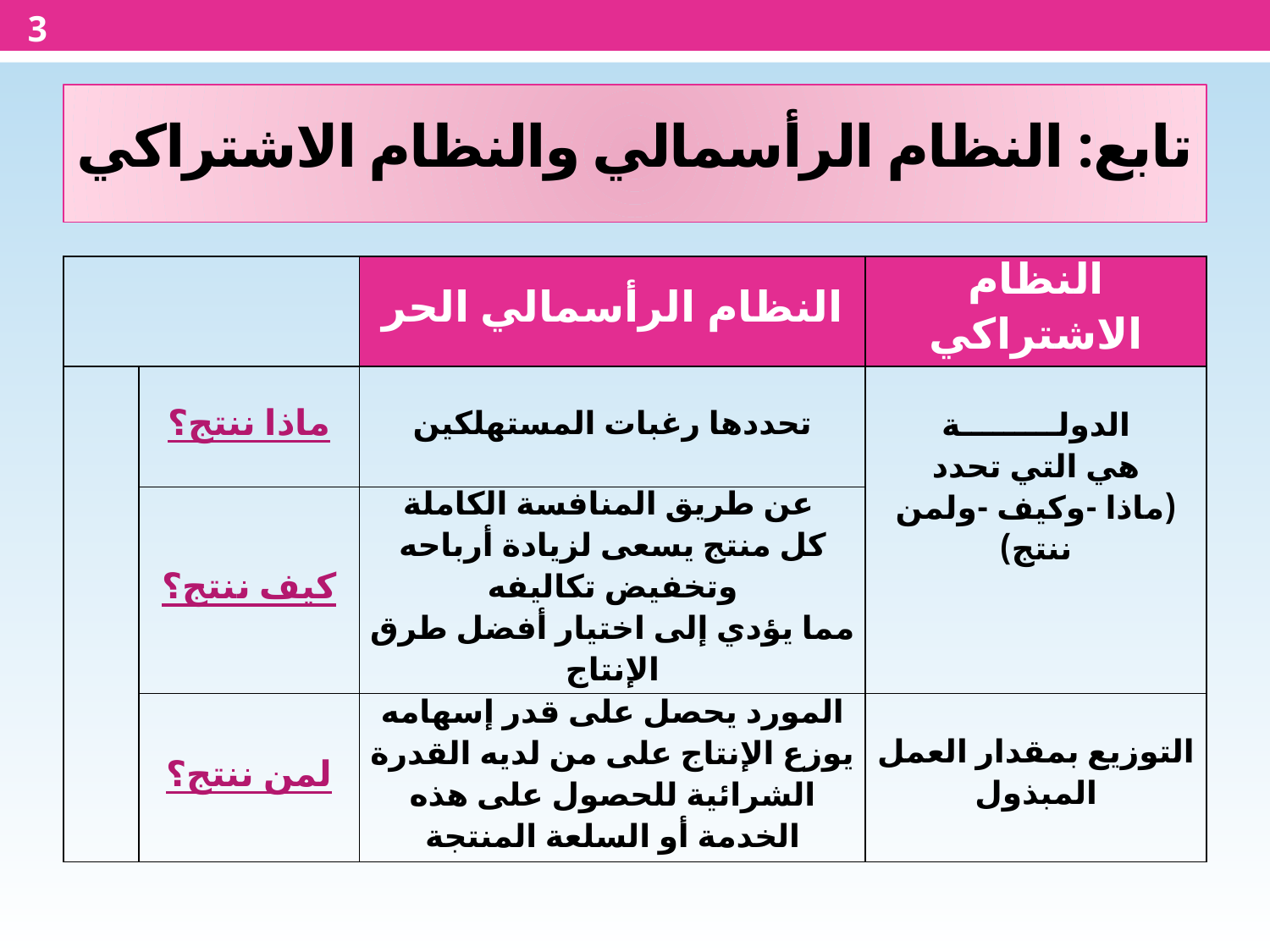

3
تابع: النظام الرأسمالي والنظام الاشتراكي
|  |  | النظام الرأسمالي الحر | النظام الاشتراكي |
| --- | --- | --- | --- |
| كيف يجيب على الأسئلة؟ | ماذا ننتج؟ | تحددها رغبات المستهلكين | الدولـــــــــة هي التي تحدد (ماذا -وكيف -ولمن ننتج) |
|  | كيف ننتج؟ | عن طريق المنافسة الكاملة كل منتج يسعى لزيادة أرباحه وتخفيض تكاليفه مما يؤدي إلى اختيار أفضل طرق الإنتاج |  |
|  | لمن ننتج؟ | المورد يحصل على قدر إسهامه يوزع الإنتاج على من لديه القدرة الشرائية للحصول على هذه الخدمة أو السلعة المنتجة | التوزيع بمقدار العمل المبذول |